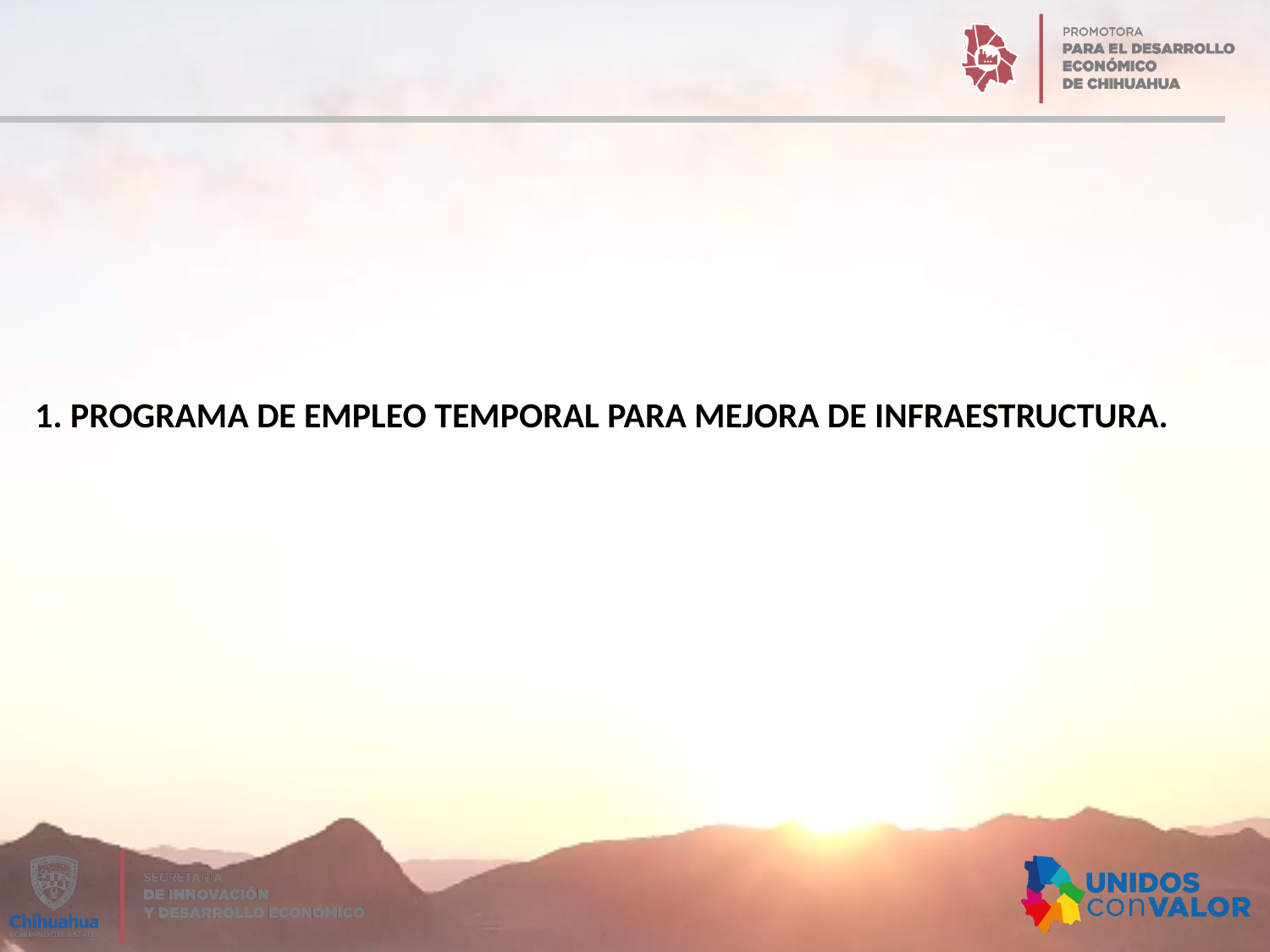

1. PROGRAMA DE EMPLEO TEMPORAL PARA MEJORA DE INFRAESTRUCTURA.